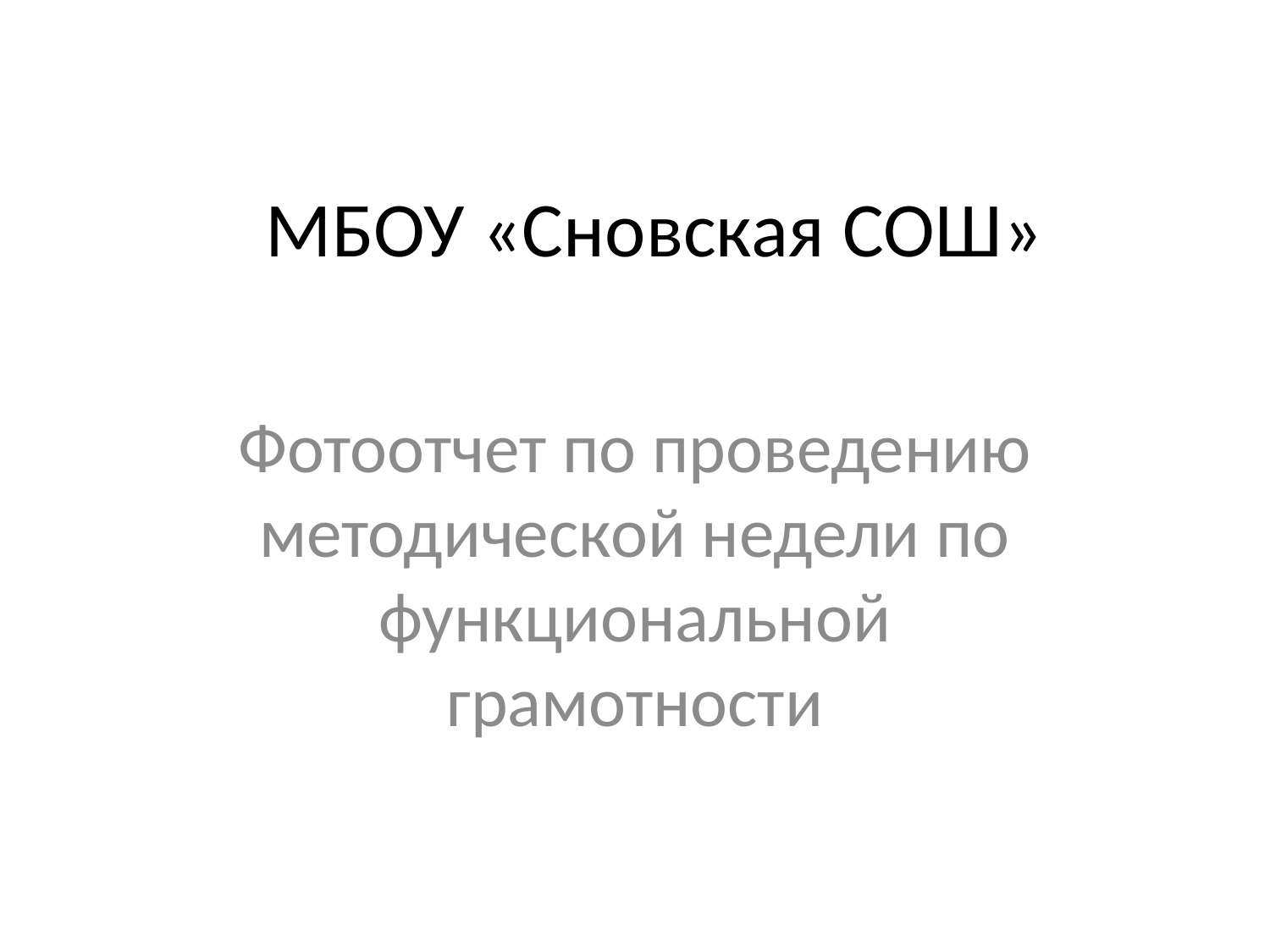

# МБОУ «Сновская СОШ»
Фотоотчет по проведению методической недели по функциональной грамотности